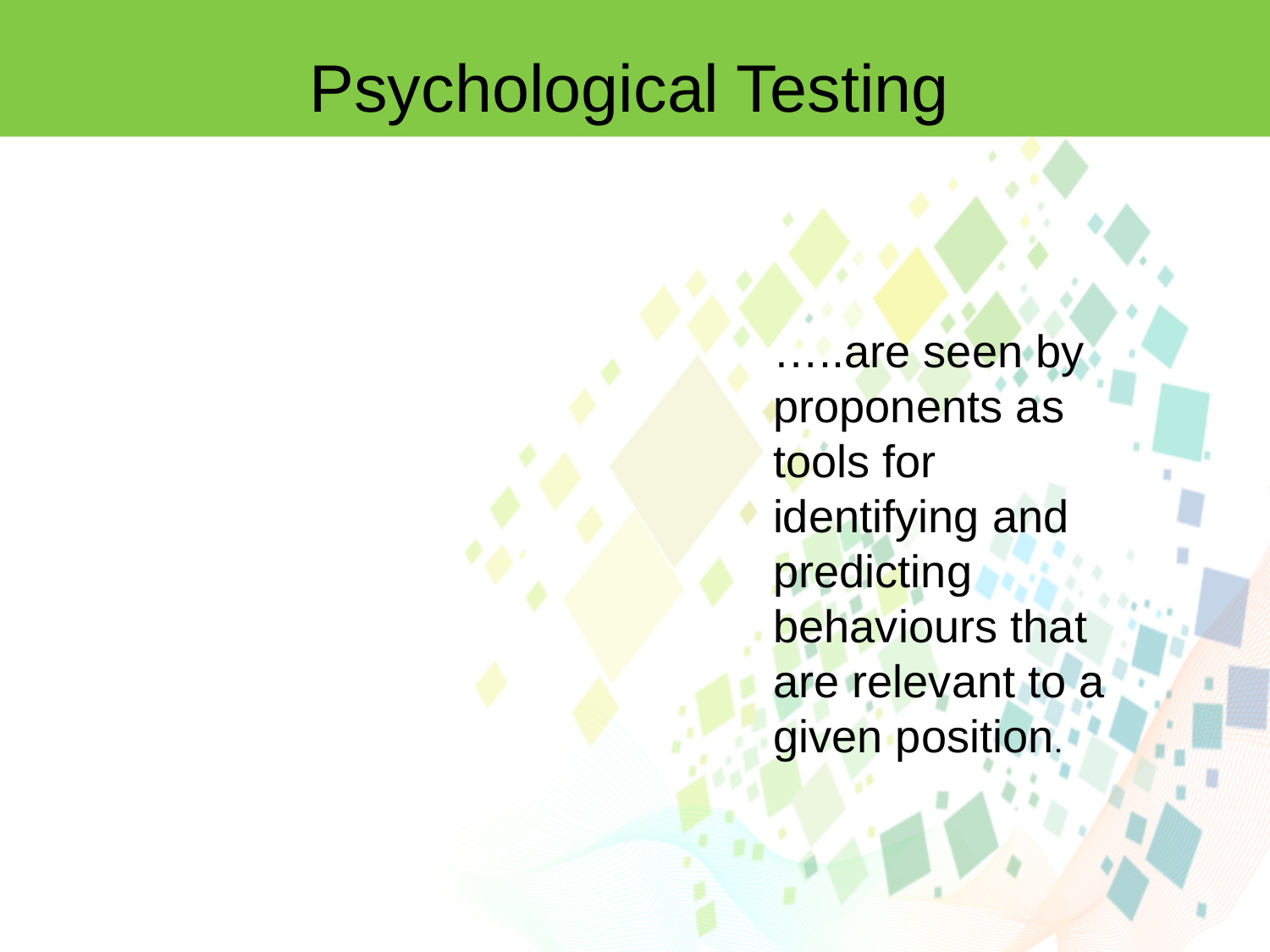

Psychological Testing
…..are seen by proponents as tools for identifying and predicting behaviours that are relevant to a given position.